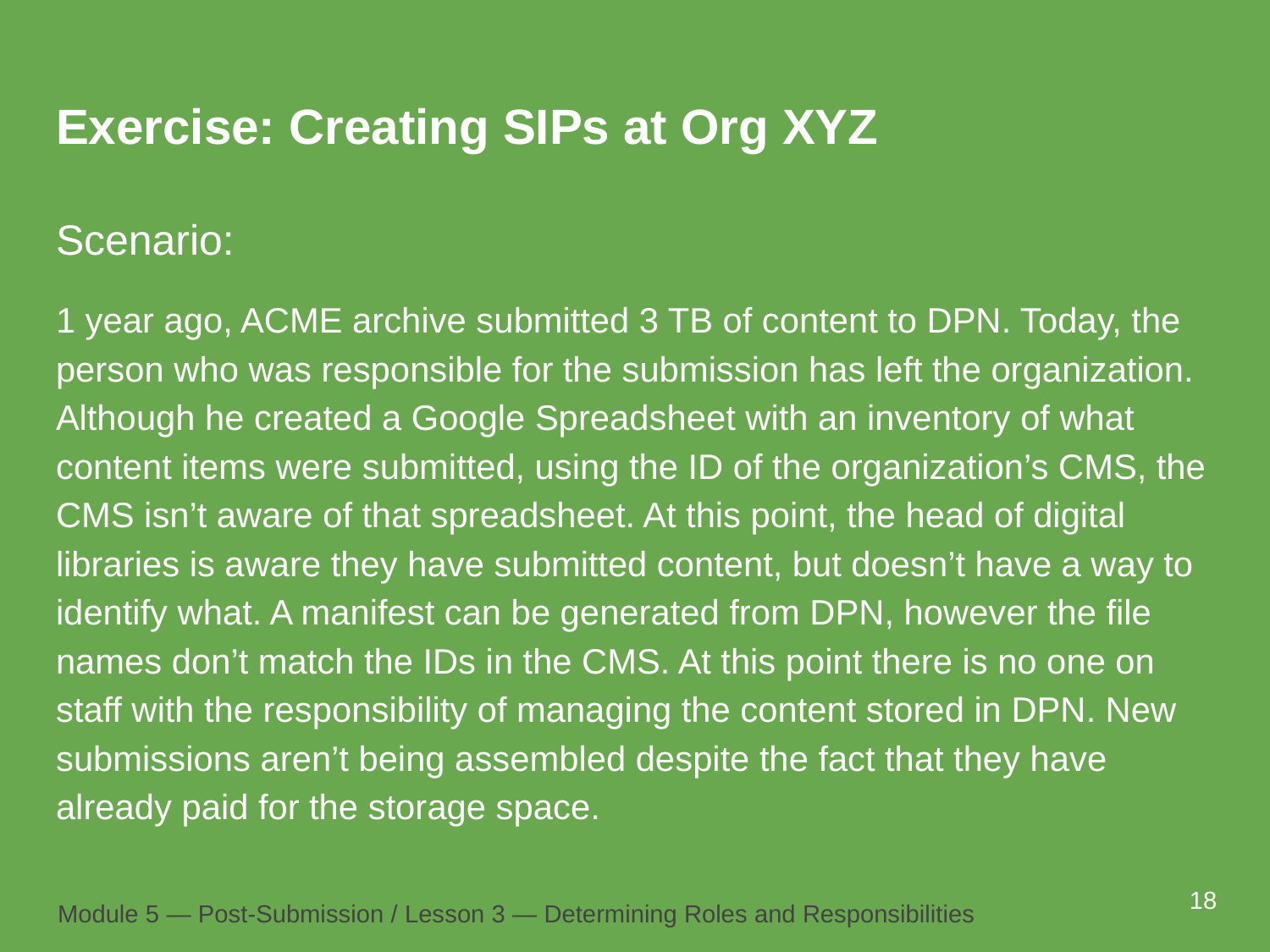

# Exercise: Creating SIPs at Org XYZ
Scenario:
1 year ago, ACME archive submitted 3 TB of content to DPN. Today, the person who was responsible for the submission has left the organization. Although he created a Google Spreadsheet with an inventory of what content items were submitted, using the ID of the organization’s CMS, the CMS isn’t aware of that spreadsheet. At this point, the head of digital libraries is aware they have submitted content, but doesn’t have a way to identify what. A manifest can be generated from DPN, however the file names don’t match the IDs in the CMS. At this point there is no one on staff with the responsibility of managing the content stored in DPN. New submissions aren’t being assembled despite the fact that they have already paid for the storage space.
18
Module 5 — Post-Submission / Lesson 3 — Determining Roles and Responsibilities